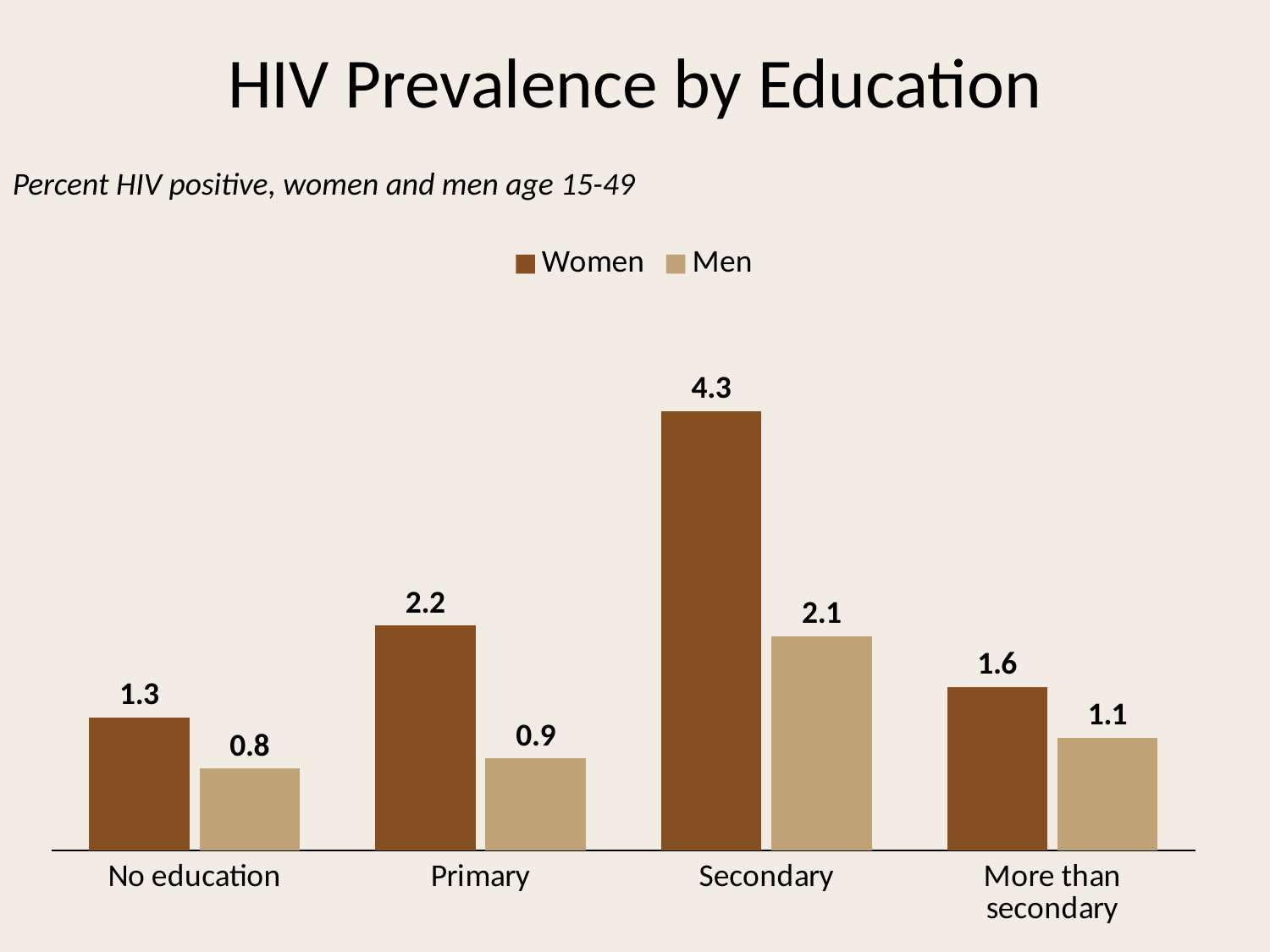

# HIV Prevalence by Education
Percent HIV positive, women and men age 15-49

### Chart

| Category | Women | Men |
|---|---|---|
| No education | 1.3 | 0.8 |
| Primary | 2.2 | 0.9 |
| Secondary | 4.3 | 2.1 |
| More than secondary | 1.6 | 1.1 |